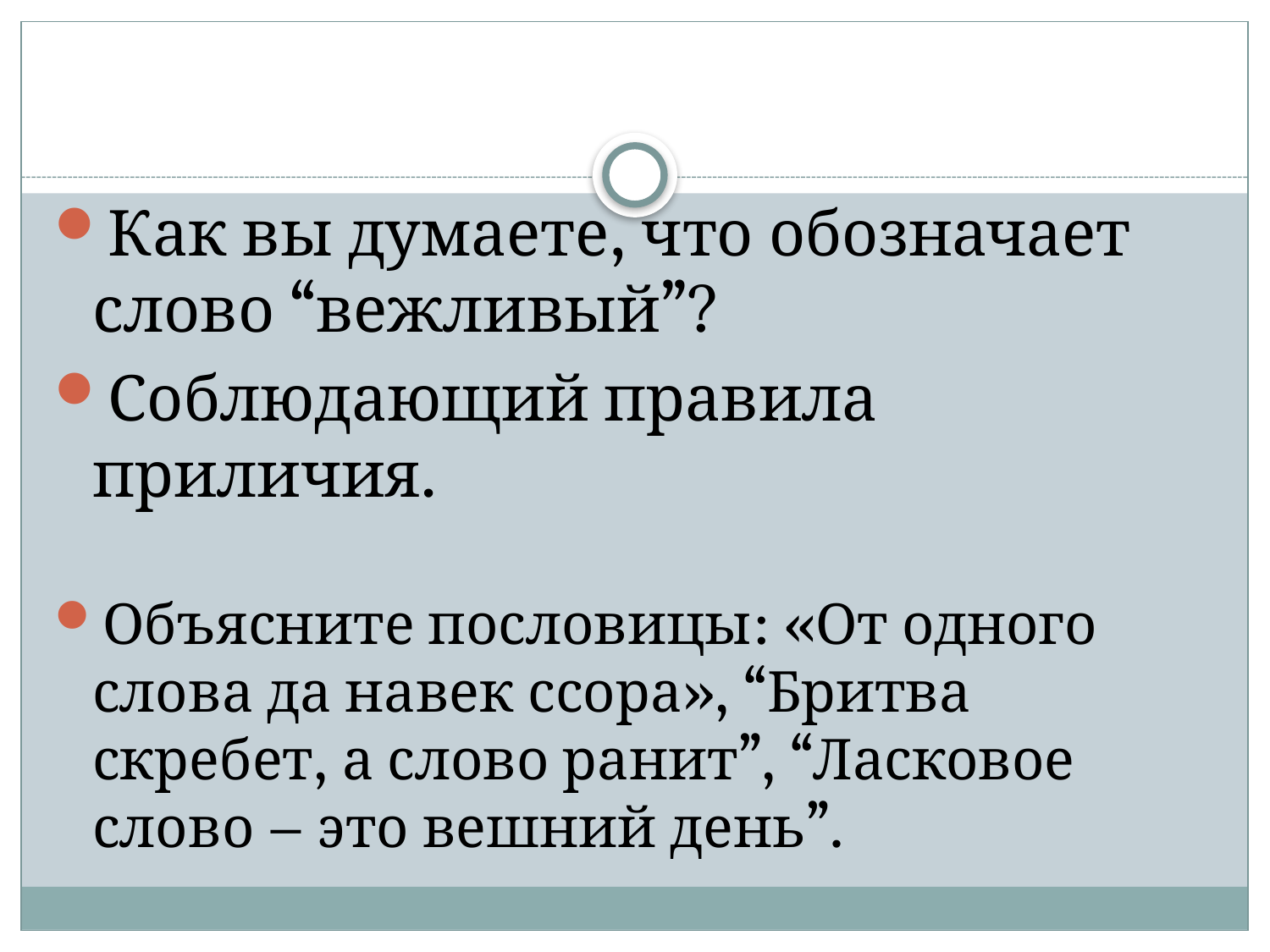

#
Как вы думаете, что обозначает слово “вежливый”?
Соблюдающий правила приличия.

Объясните пословицы: «От одного слова да навек ссора», “Бритва скребет, а слово ранит”, “Ласковое слово – это вешний день”.